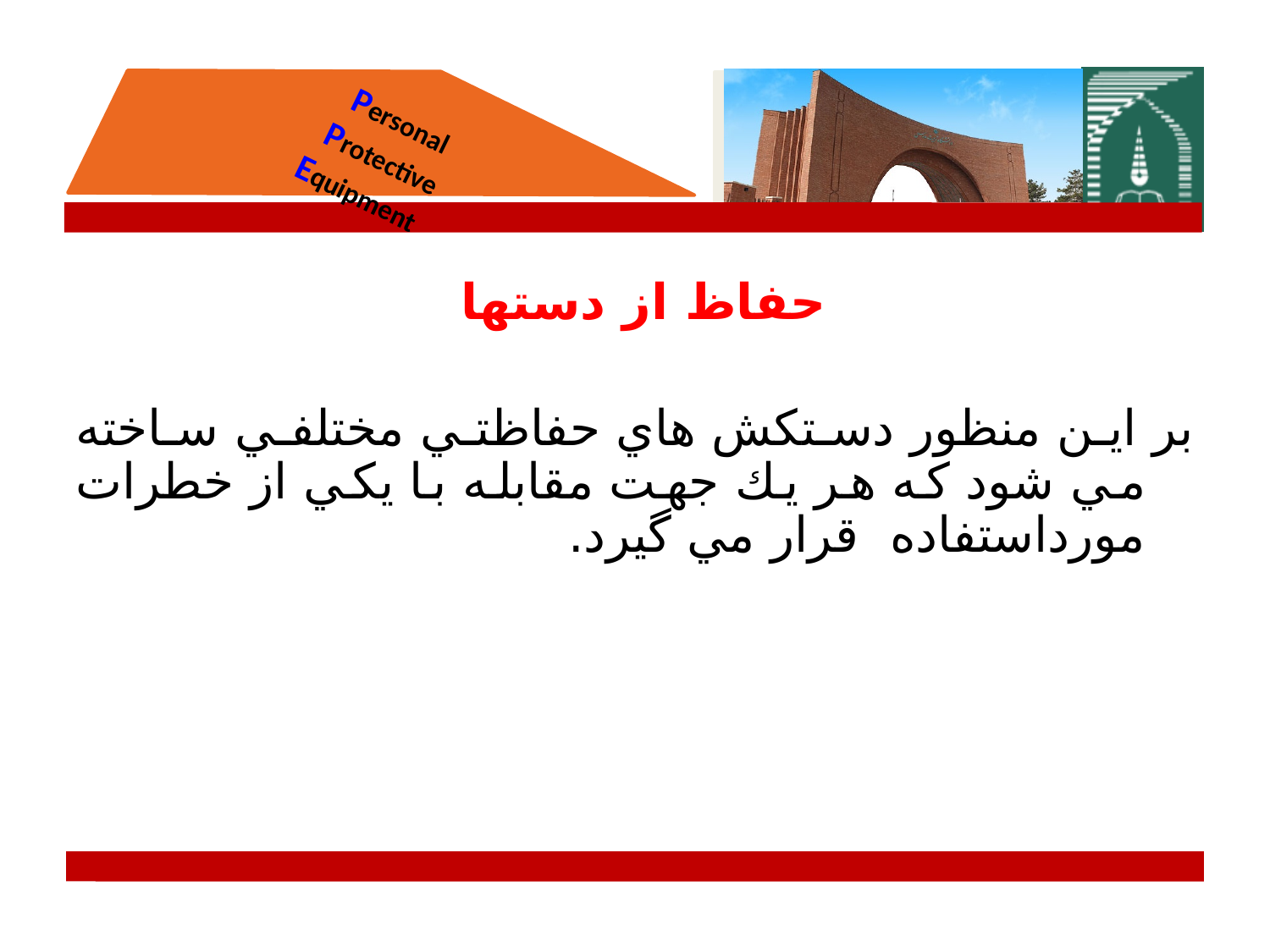

حفاظ از دستها

بر اين منظور دستكش هاي حفاظتي مختلفي ساخته مي شود كه هر يك جهت مقابله با يكي از خطرات مورداستفاده  قرار مي گيرد.